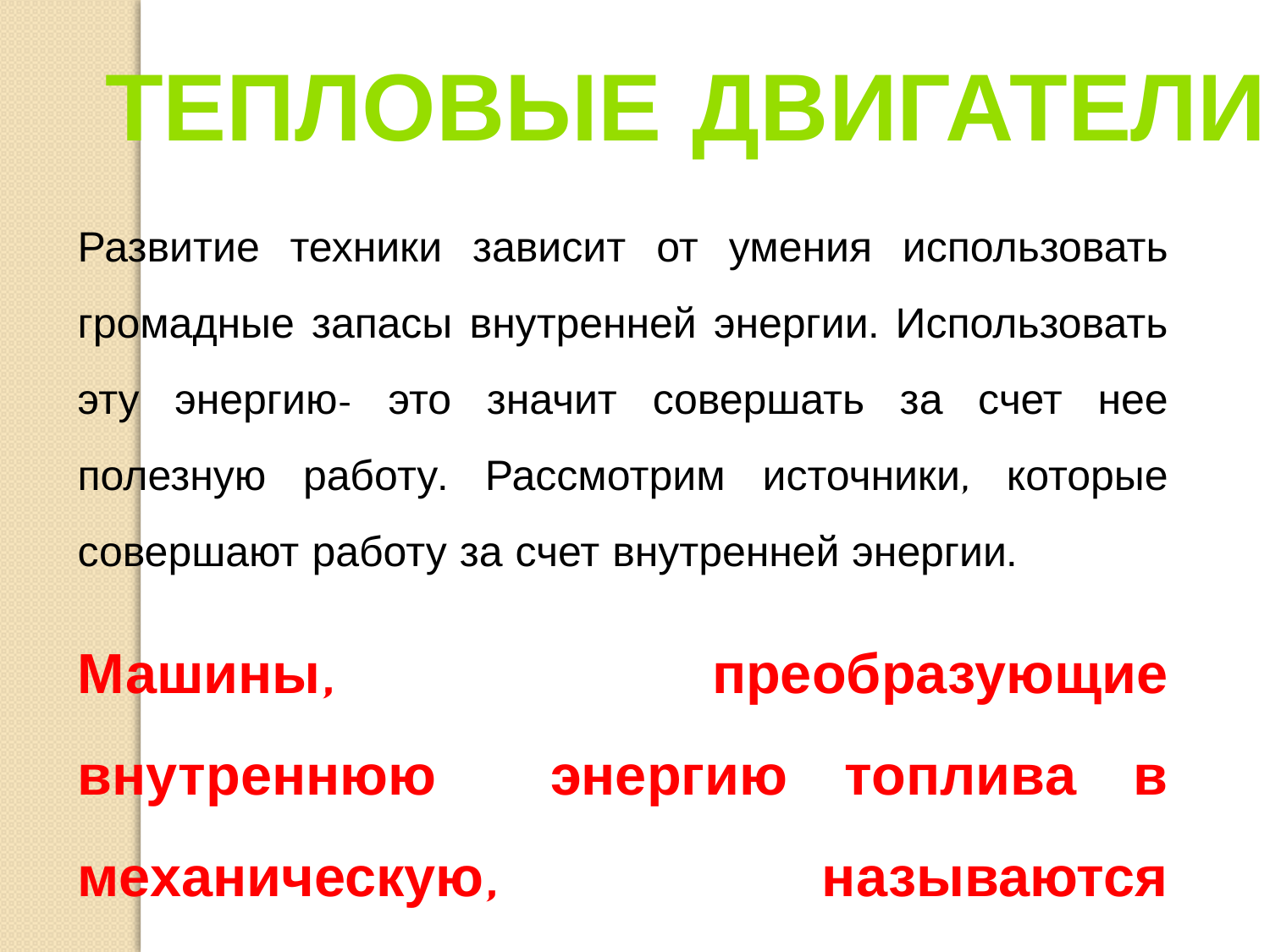

Тепловые двигатели
Развитие техники зависит от умения использовать громадные запасы внутренней энергии. Использовать эту энергию- это значит совершать за счет нее полезную работу. Рассмотрим источники, которые совершают работу за счет внутренней энергии.
Машины, преобразующие внутреннюю  энергию топлива в механическую, называются тепловыми двигателями.